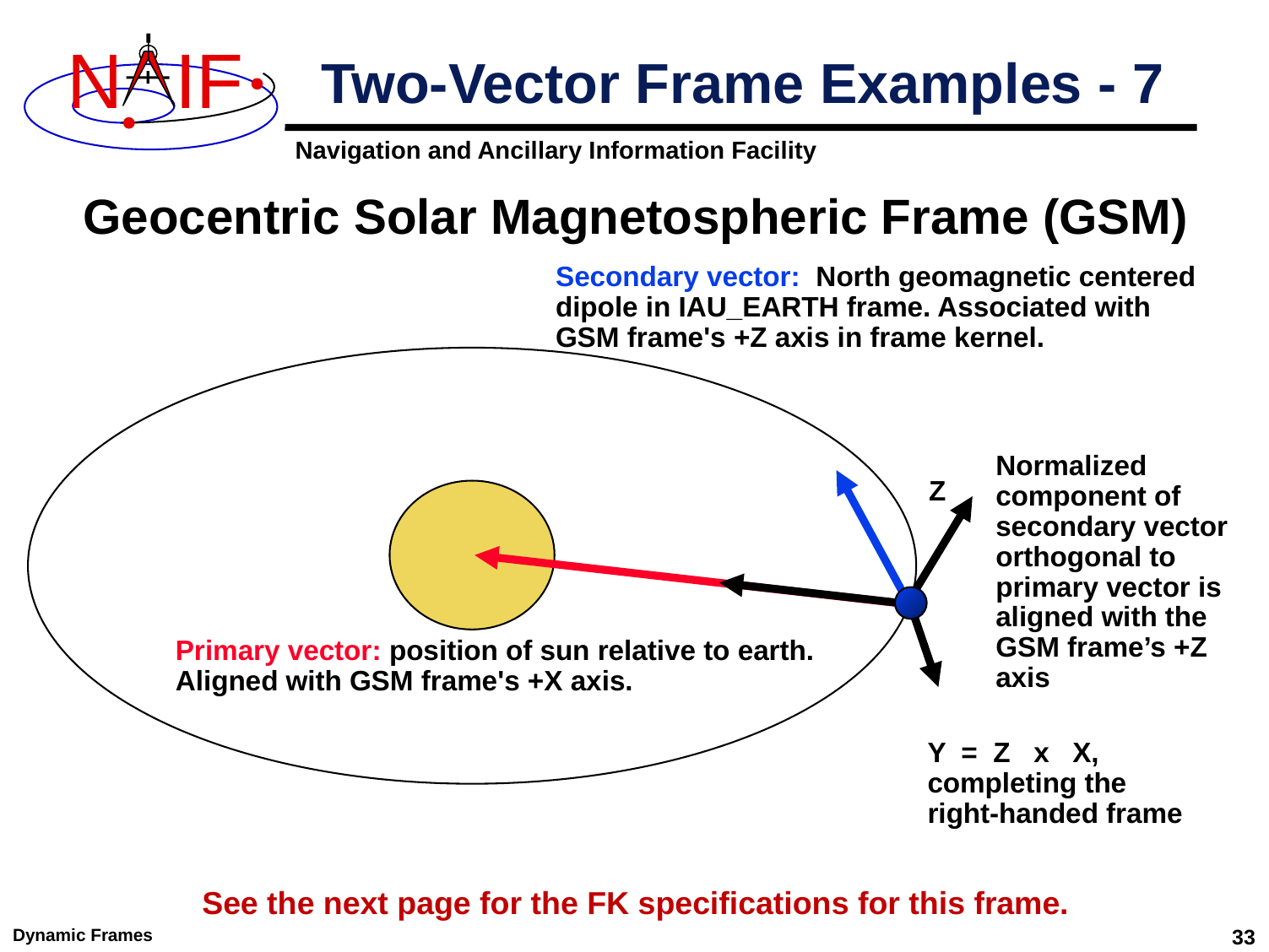

# Two-Vector Frame Examples - 7
Geocentric Solar Magnetospheric Frame (GSM)
Secondary vector:  North geomagnetic centered
dipole in IAU_EARTH frame. Associated with
GSM frame's +Z axis in frame kernel.

Normalized
component of
secondary vector
orthogonal to
primary vector is aligned with the GSM frame’s +Z axis

Z

Primary vector: position of sun relative to earth.
Aligned with GSM frame's +X axis.
Y  =  Z   x   X,
completing the
right-handed frame
See the next page for the FK specifications for this frame.
Dynamic Frames
33